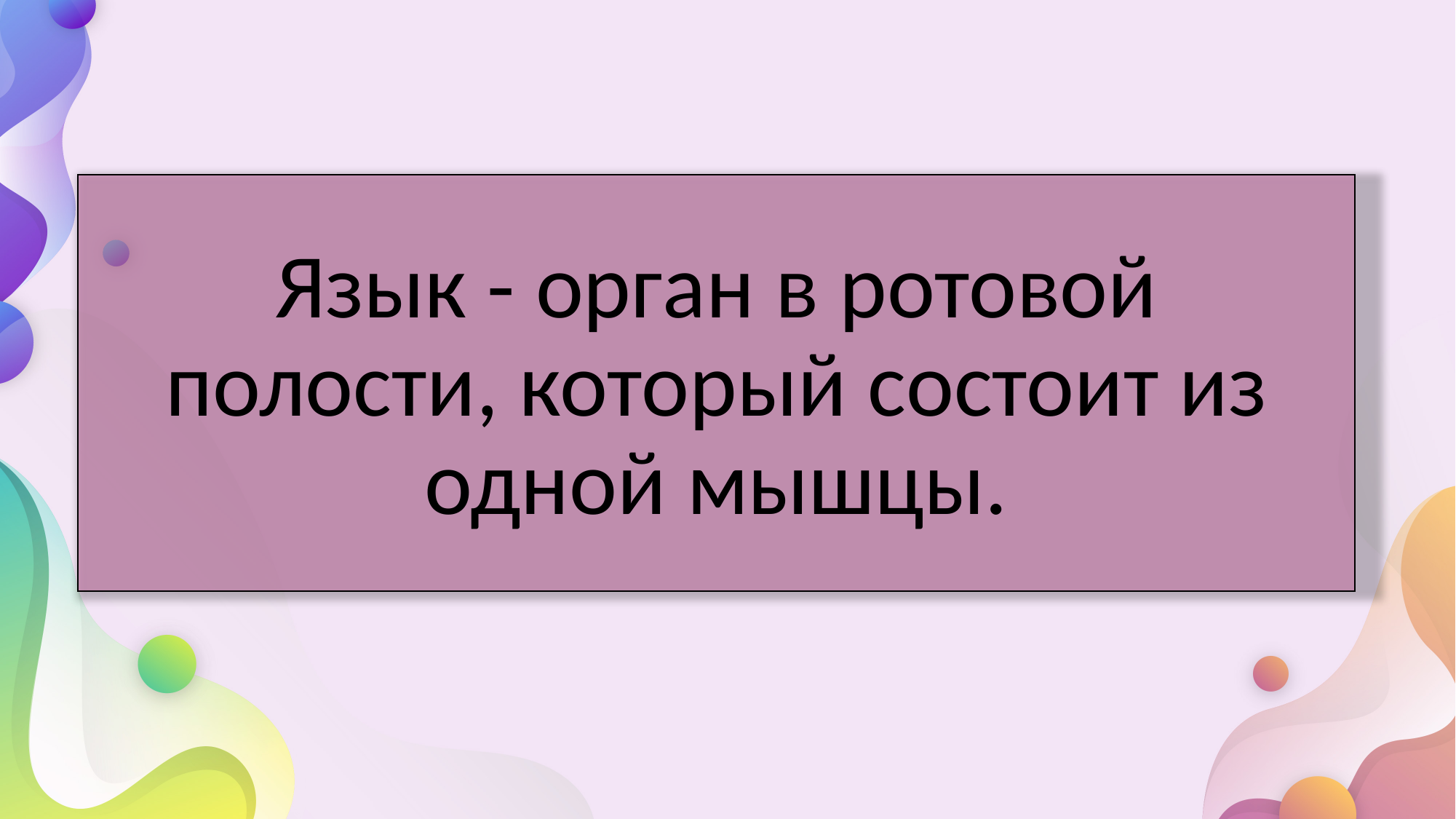

Язык - орган в ротовой полости, который состоит из одной мышцы.